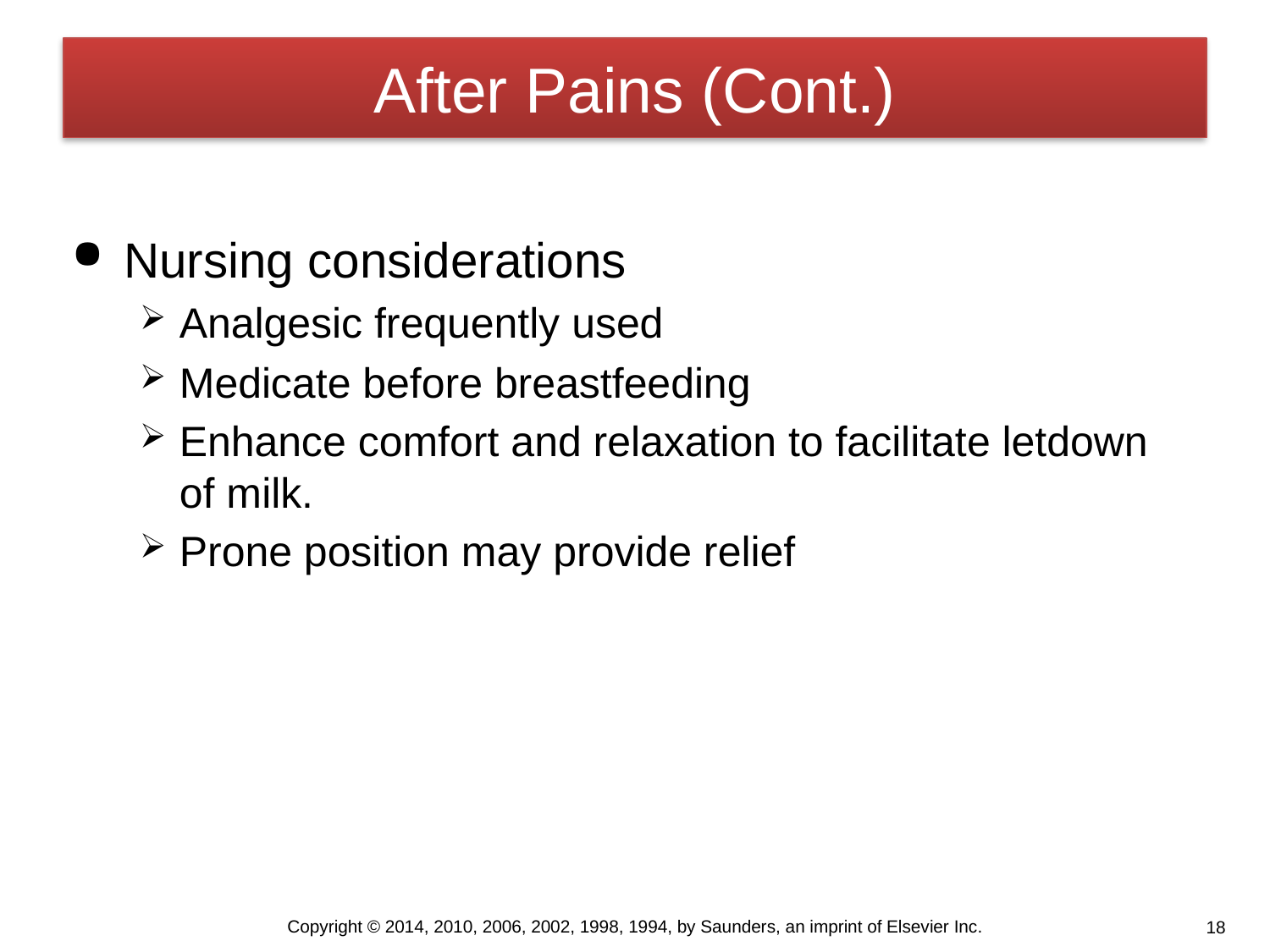

# After Pains (Cont.)
Nursing considerations
Analgesic frequently used
Medicate before breastfeeding
Enhance comfort and relaxation to facilitate letdown of milk.
Prone position may provide relief
Copyright © 2014, 2010, 2006, 2002, 1998, 1994, by Saunders, an imprint of Elsevier Inc.
18